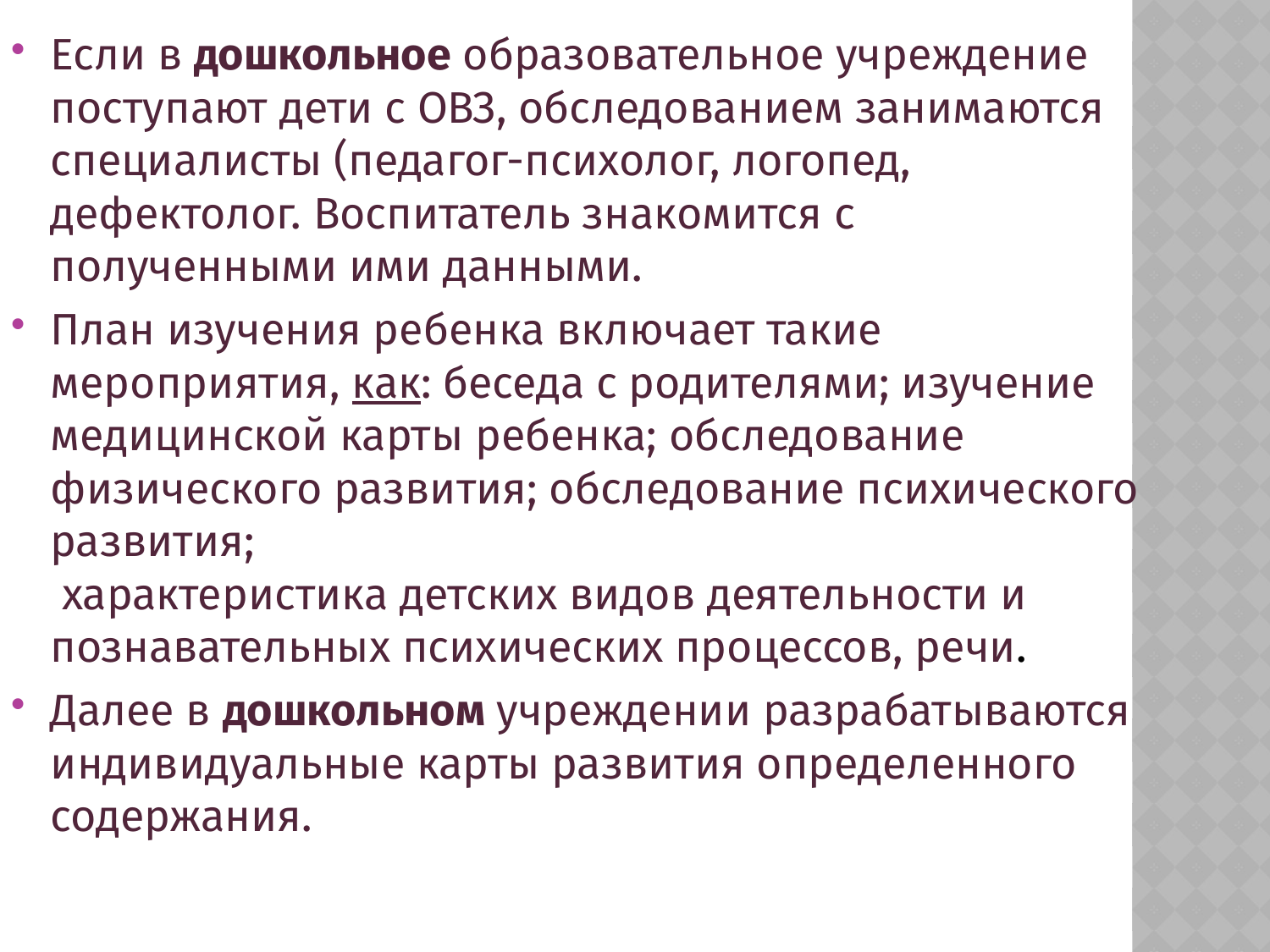

Если в дошкольное образовательное учреждение поступают дети с ОВЗ, обследованием занимаются специалисты (педагог-психолог, логопед,
дефектолог. Воспитатель знакомится с
полученными ими данными.
План изучения ребенка включает такие
мероприятия, как: беседа с родителями; изучение медицинской карты ребенка; обследование физического развития; обследование психического развития;
 характеристика детских видов деятельности и познавательных психических процессов, речи.
Далее в дошкольном учреждении разрабатываются индивидуальные карты развития определенного содержания.